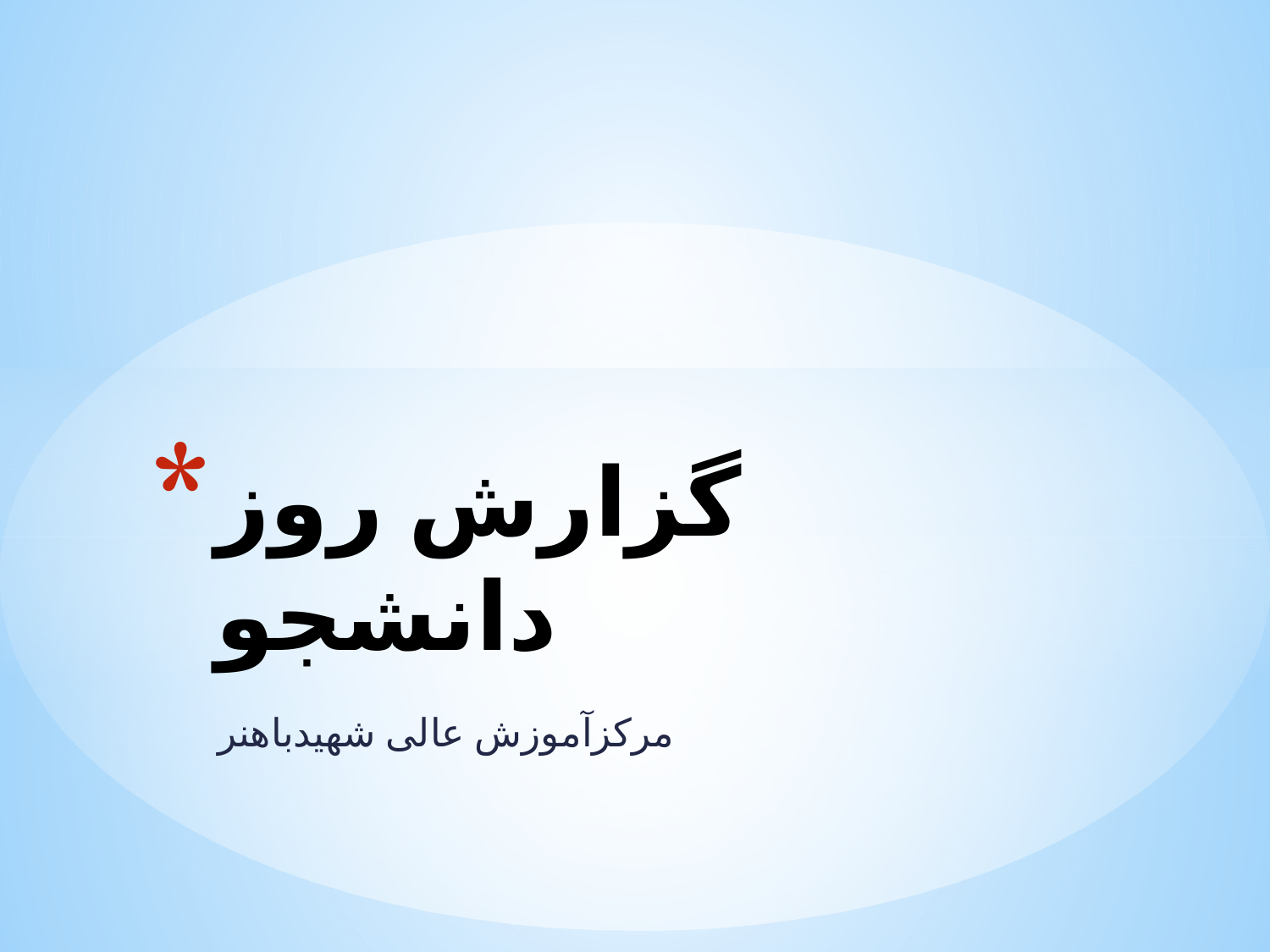

# گزارش روز دانشجو
مرکزآموزش عالی شهیدباهنر